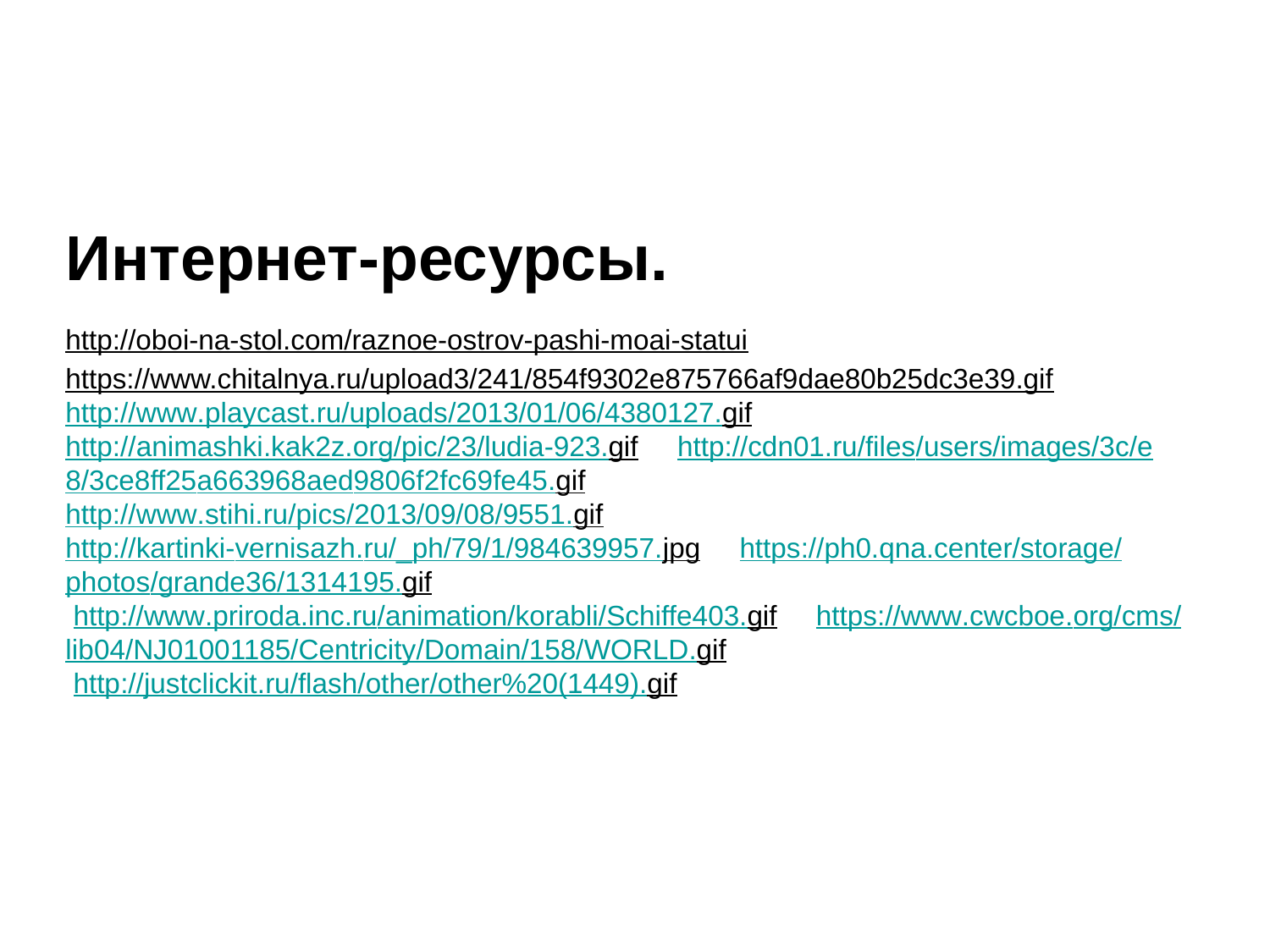

# Интернет-ресурсы. http://oboi-na-stol.com/raznoe-ostrov-pashi-moai-statui https://www.chitalnya.ru/upload3/241/854f9302e875766af9dae80b25dc3e39.gif http://www.playcast.ru/uploads/2013/01/06/4380127.gif http://animashki.kak2z.org/pic/23/ludia-923.gif     http://cdn01.ru/files/users/images/3c/e8/3ce8ff25a663968aed9806f2fc69fe45.gif http://www.stihi.ru/pics/2013/09/08/9551.gif http://kartinki-vernisazh.ru/_ph/79/1/984639957.jpg     https://ph0.qna.center/storage/photos/grande36/1314195.gif http://www.priroda.inc.ru/animation/korabli/Schiffe403.gif     https://www.cwcboe.org/cms/lib04/NJ01001185/Centricity/Domain/158/WORLD.gif http://justclickit.ru/flash/other/other%20(1449).gif